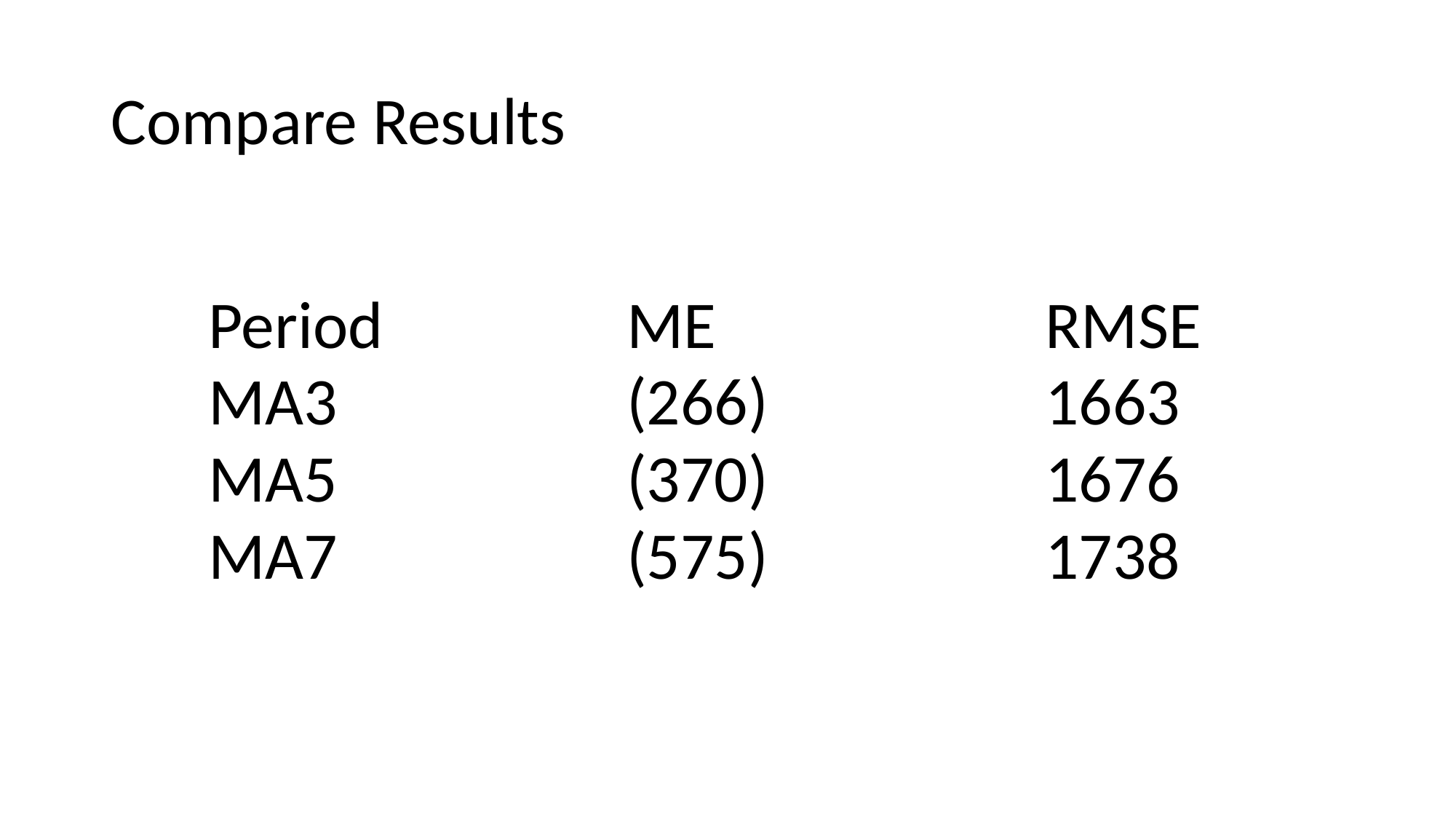

# Compare Results
| Period | ME | RMSE |
| --- | --- | --- |
| MA3 | (266) | 1663 |
| MA5 | (370) | 1676 |
| MA7 | (575) | 1738 |